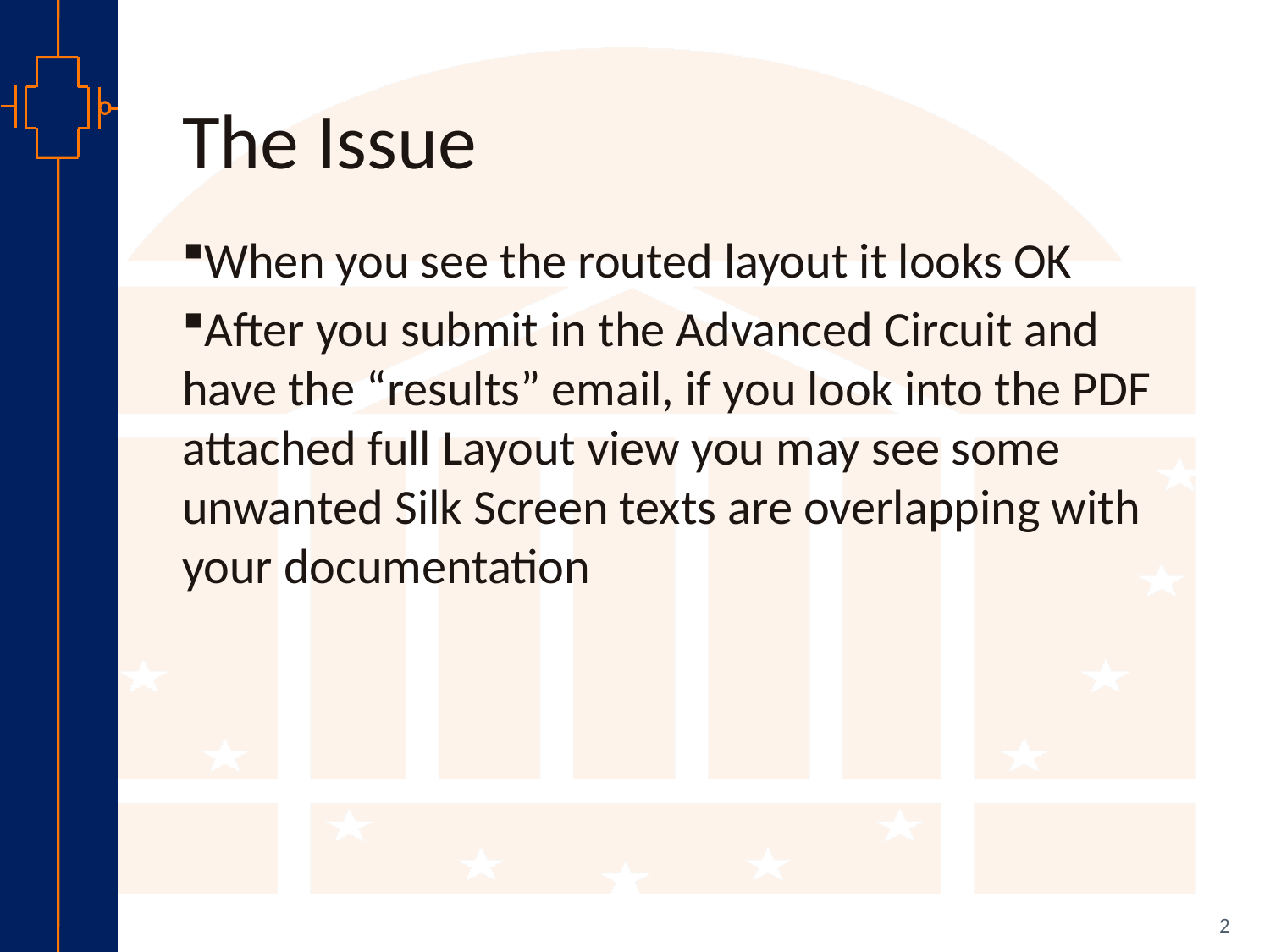

# The Issue
When you see the routed layout it looks OK
After you submit in the Advanced Circuit and have the “results” email, if you look into the PDF attached full Layout view you may see some unwanted Silk Screen texts are overlapping with your documentation

2